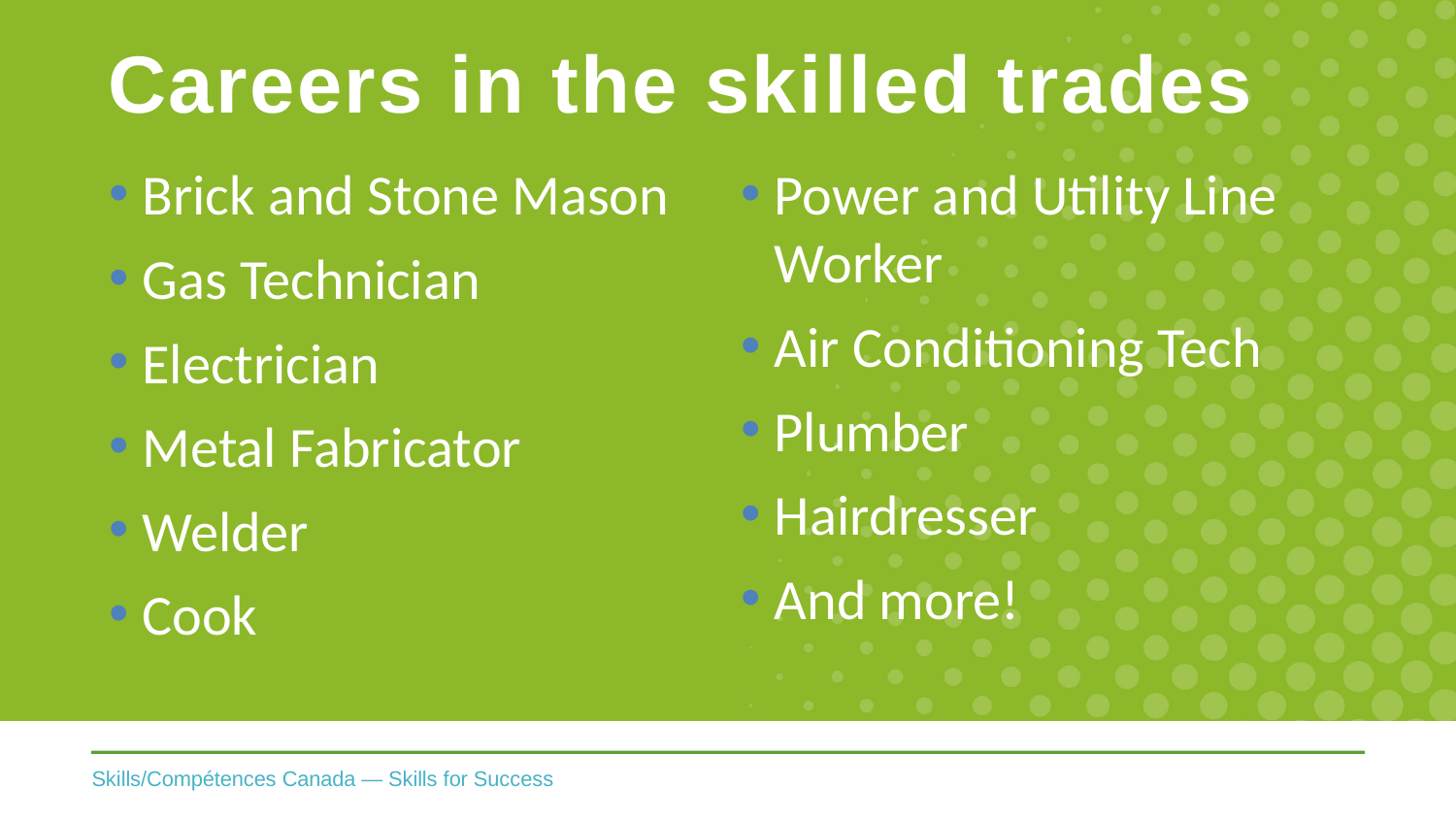

# Careers in the skilled trades
Brick and Stone Mason
Gas Technician
Electrician
Metal Fabricator
Welder
Cook
Power and Utility Line Worker
Air Conditioning Tech
Plumber
Hairdresser
And more!